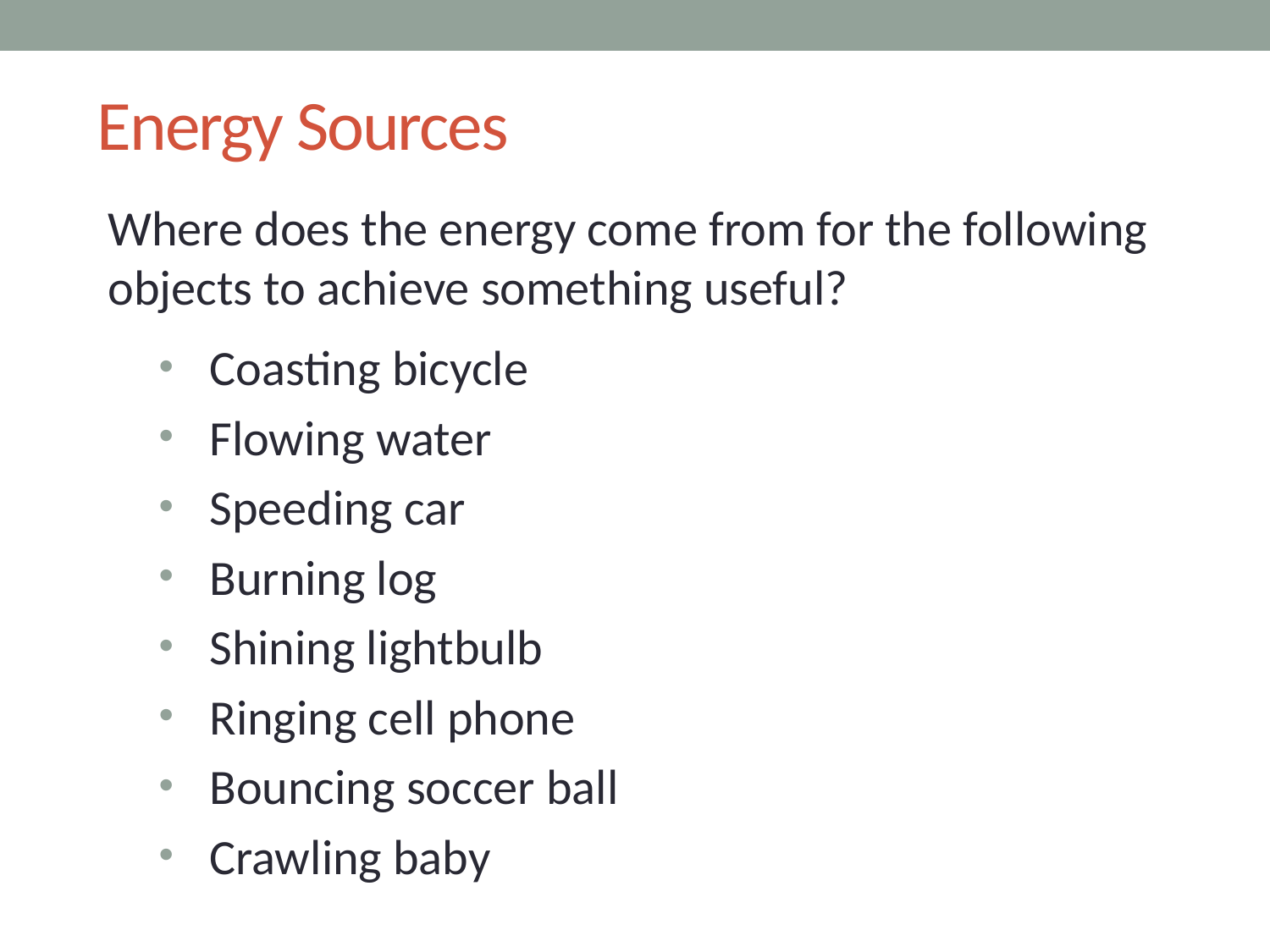

# Energy Sources
Where does the energy come from for the following objects to achieve something useful?
Coasting bicycle
Flowing water
Speeding car
Burning log
Shining lightbulb
Ringing cell phone
Bouncing soccer ball
Crawling baby